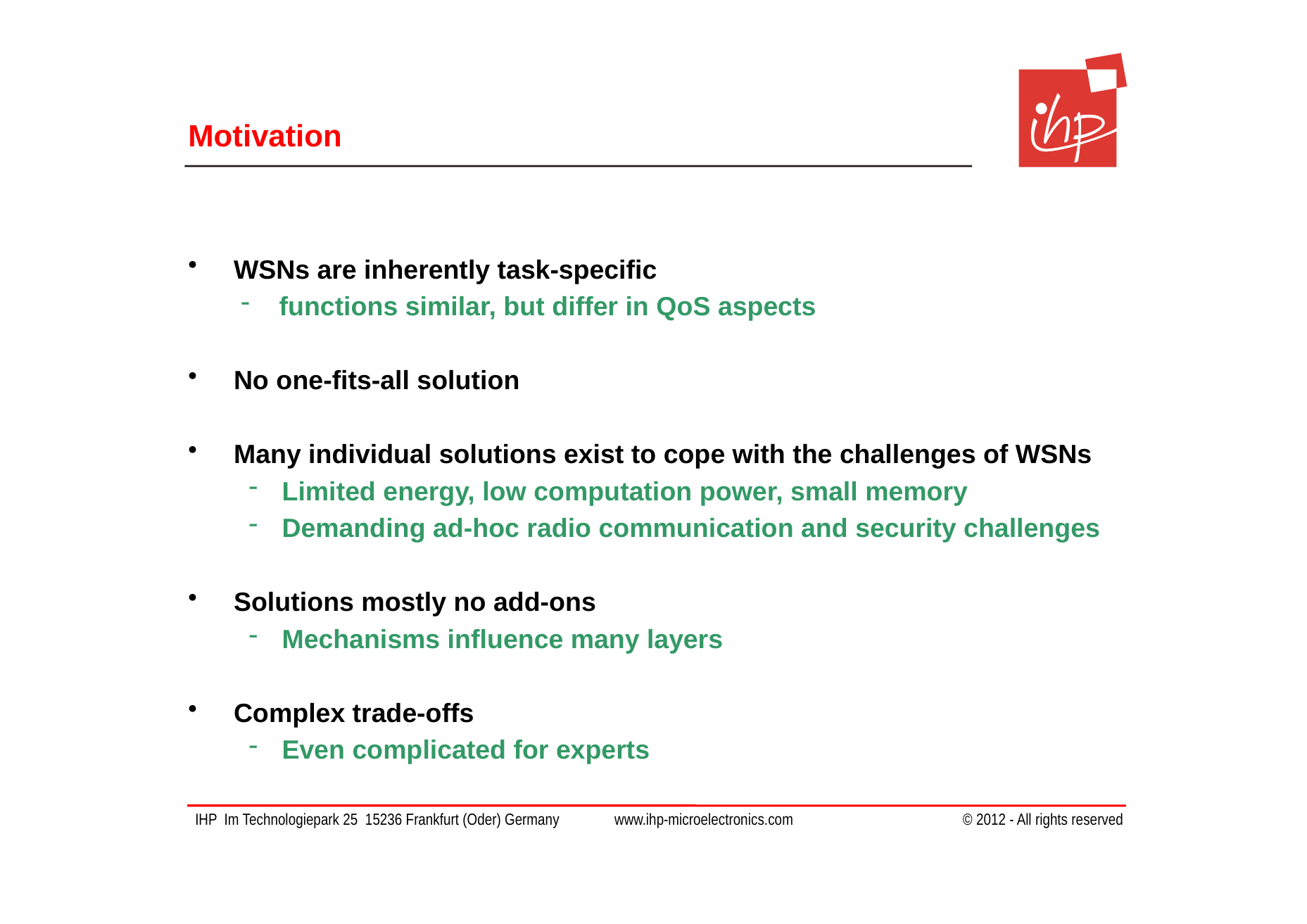

# Motivation
WSNs are inherently task-specific
    functions similar, but differ in QoS aspects

No one-fits-all solution

Many individual solutions exist to cope with the challenges of WSNs
Limited energy, low computation power, small memory
Demanding ad-hoc radio communication and security challenges

Solutions mostly no add-ons
Mechanisms influence many layers

Complex trade-offs
Even complicated for experts